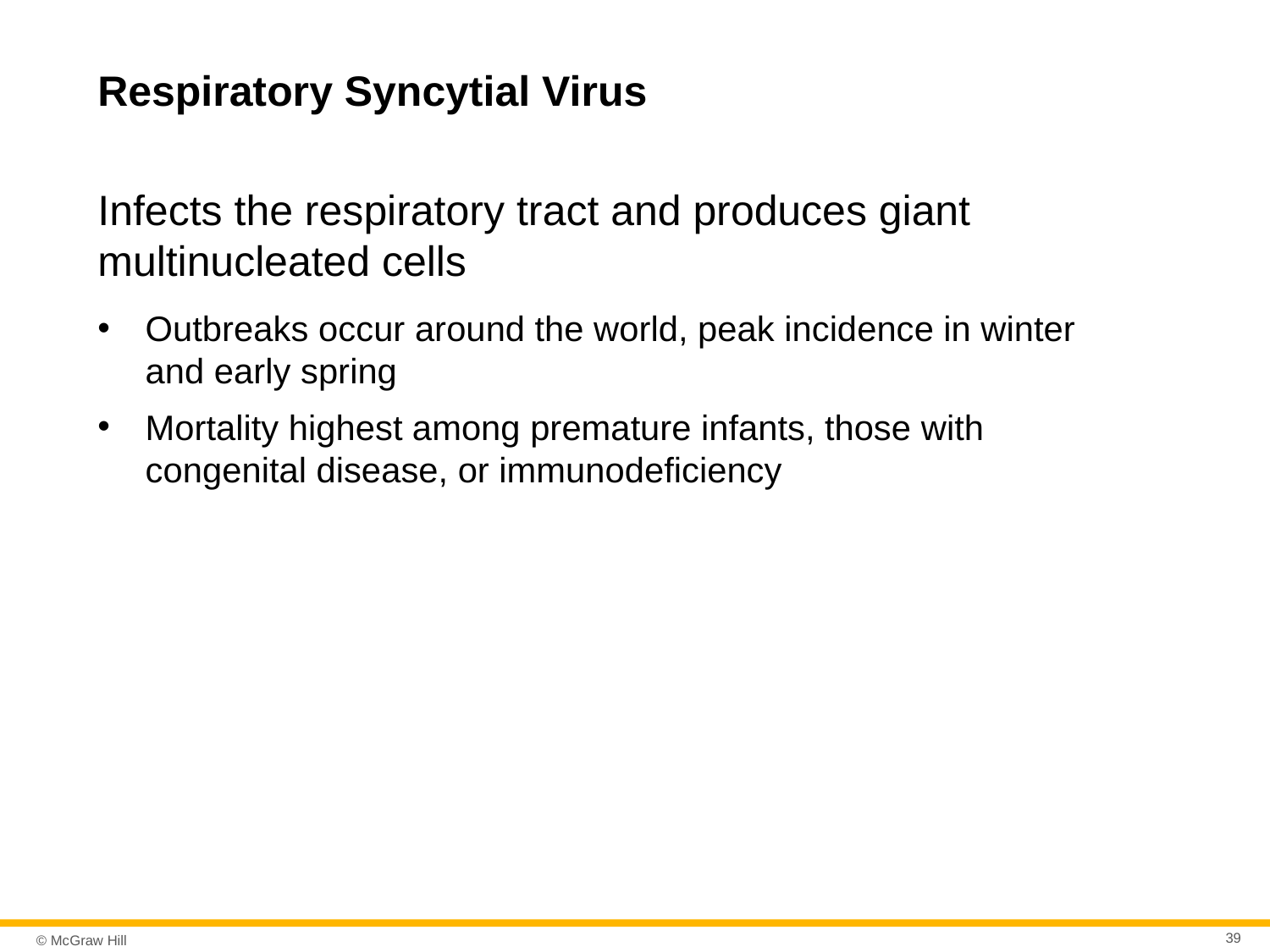

# Respiratory Syncytial Virus
Infects the respiratory tract and produces giant multinucleated cells
Outbreaks occur around the world, peak incidence in winter and early spring
Mortality highest among premature infants, those with congenital disease, or immunodeficiency